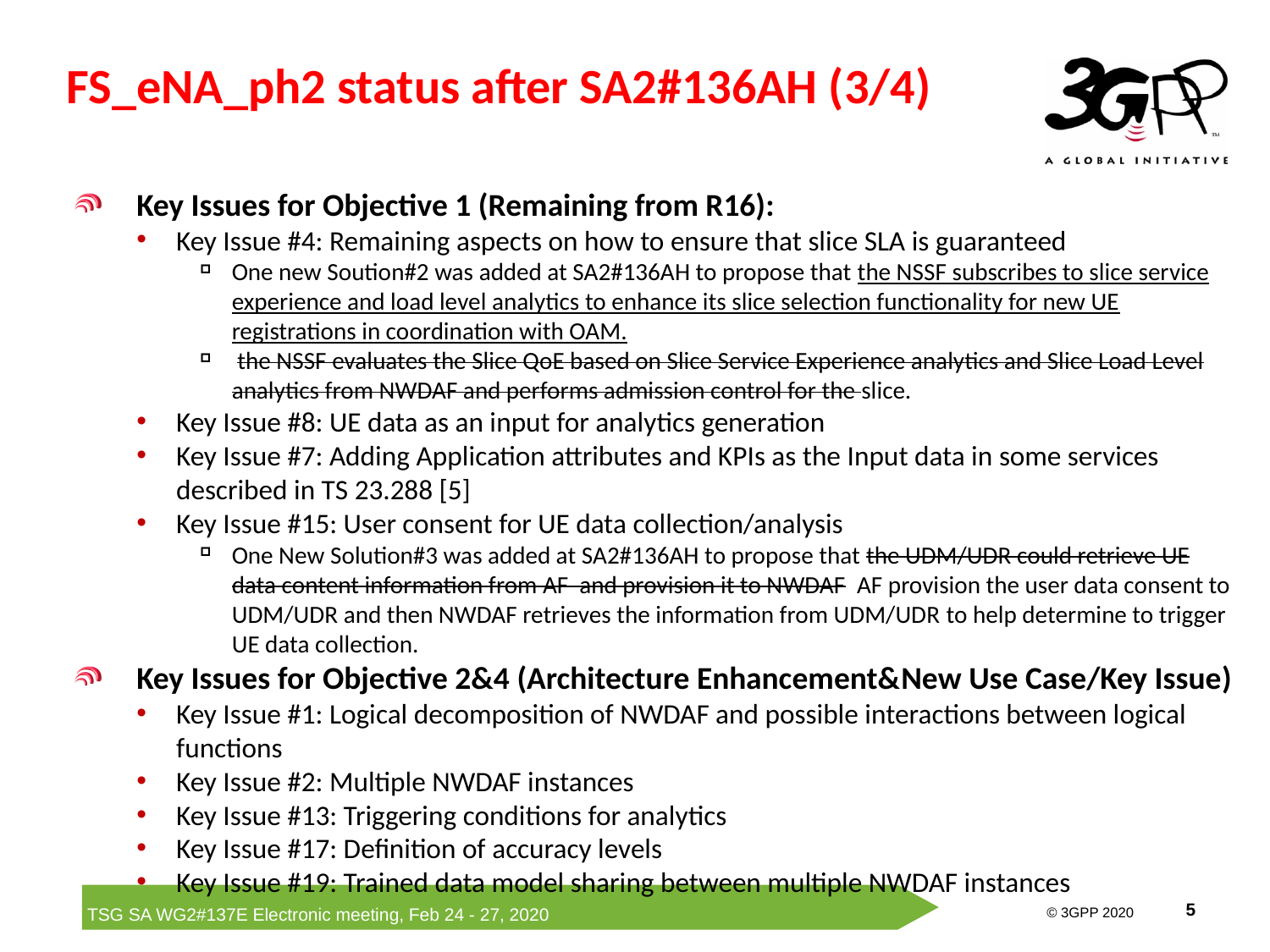

# FS_eNA_ph2 status after SA2#136AH (3/4)
Key Issues for Objective 1 (Remaining from R16):
Key Issue #4: Remaining aspects on how to ensure that slice SLA is guaranteed
One new Soution#2 was added at SA2#136AH to propose that the NSSF subscribes to slice service experience and load level analytics to enhance its slice selection functionality for new UE registrations in coordination with OAM.
 the NSSF evaluates the Slice QoE based on Slice Service Experience analytics and Slice Load Level analytics from NWDAF and performs admission control for the slice.
Key Issue #8: UE data as an input for analytics generation
Key Issue #7: Adding Application attributes and KPIs as the Input data in some services described in TS 23.288 [5]
Key Issue #15: User consent for UE data collection/analysis
One New Solution#3 was added at SA2#136AH to propose that the UDM/UDR could retrieve UE data content information from AF  and provision it to NWDAF  AF provision the user data consent to UDM/UDR and then NWDAF retrieves the information from UDM/UDR to help determine to trigger UE data collection.
Key Issues for Objective 2&4 (Architecture Enhancement&New Use Case/Key Issue)
Key Issue #1: Logical decomposition of NWDAF and possible interactions between logical functions
Key Issue #2: Multiple NWDAF instances
Key Issue #13: Triggering conditions for analytics
Key Issue #17: Definition of accuracy levels
Key Issue #19: Trained data model sharing between multiple NWDAF instances